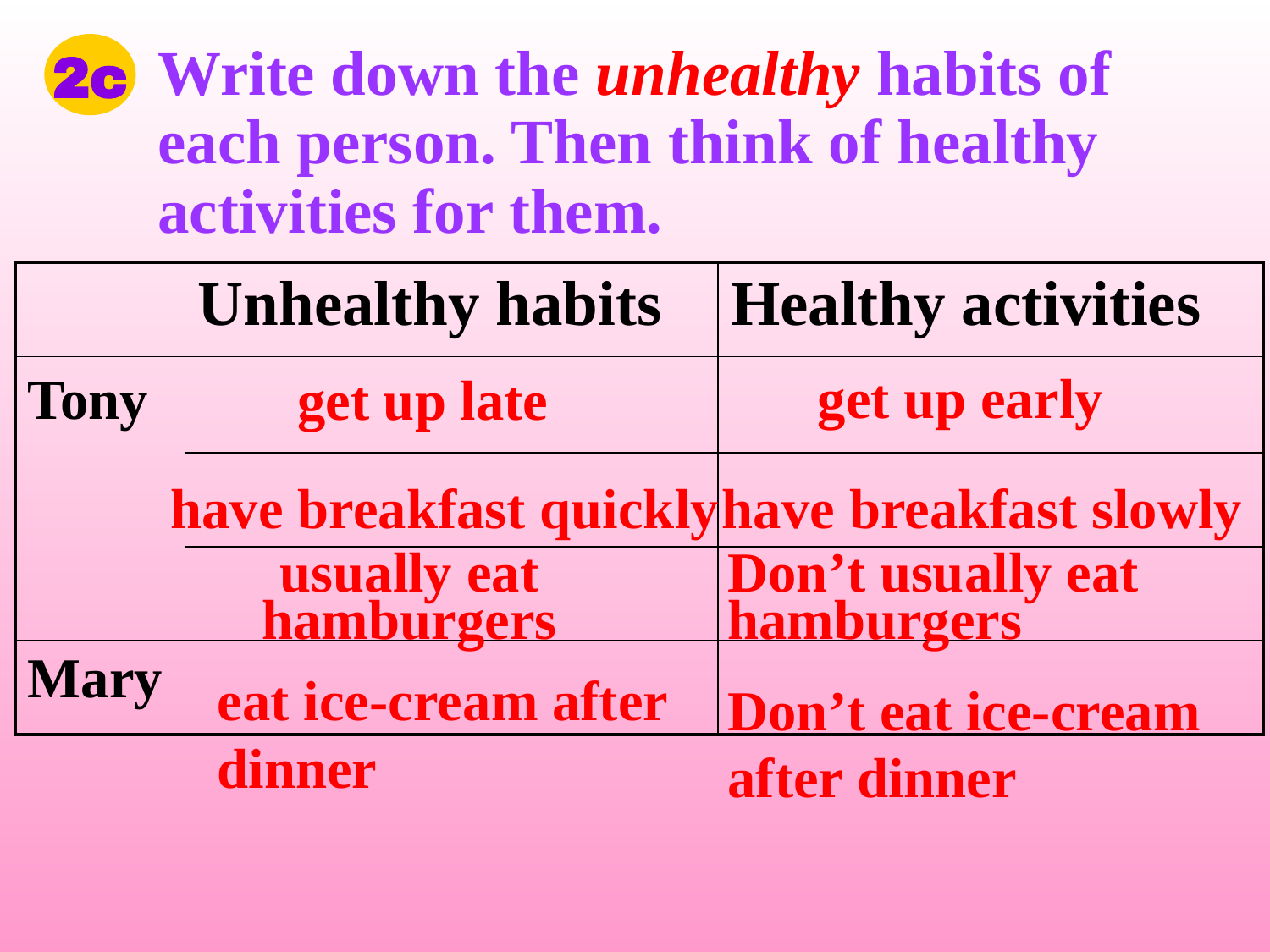

2c
Write down the unhealthy habits of each person. Then think of healthy activities for them.
|  | Unhealthy habits | Healthy activities |
| --- | --- | --- |
| Tony |  |  |
|  |  |  |
|  |  |  |
| Mary |  |  |
get up early
get up late
have breakfast quickly
have breakfast slowly
usually eat hamburgers
Don’t usually eat hamburgers
eat ice-cream after dinner
Don’t eat ice-cream after dinner